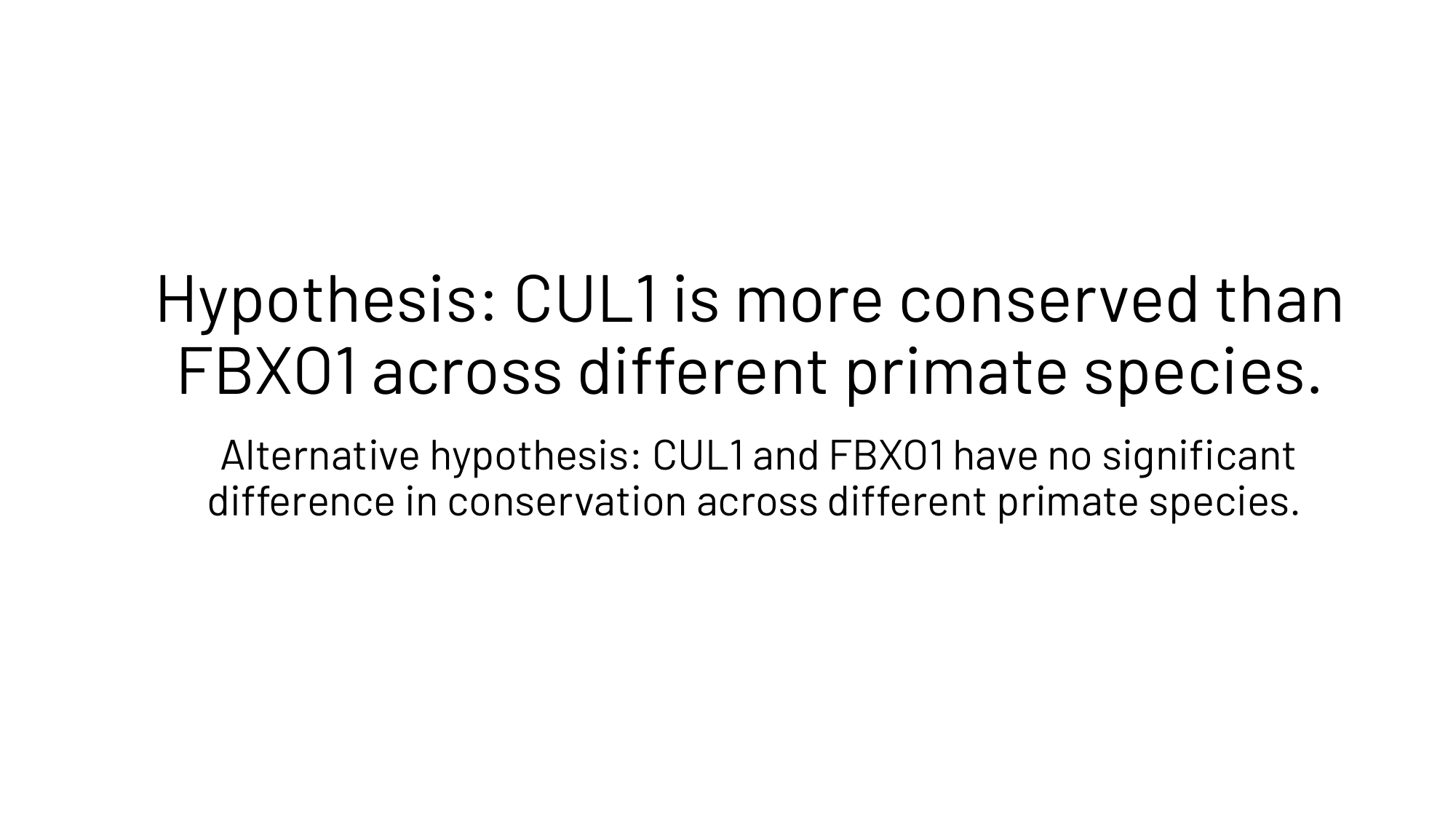

# Hypothesis: CUL1 is more conserved than FBXO1 across different primate species.
Alternative hypothesis: CUL1 and FBXO1 have no significant difference in conservation across different primate species.